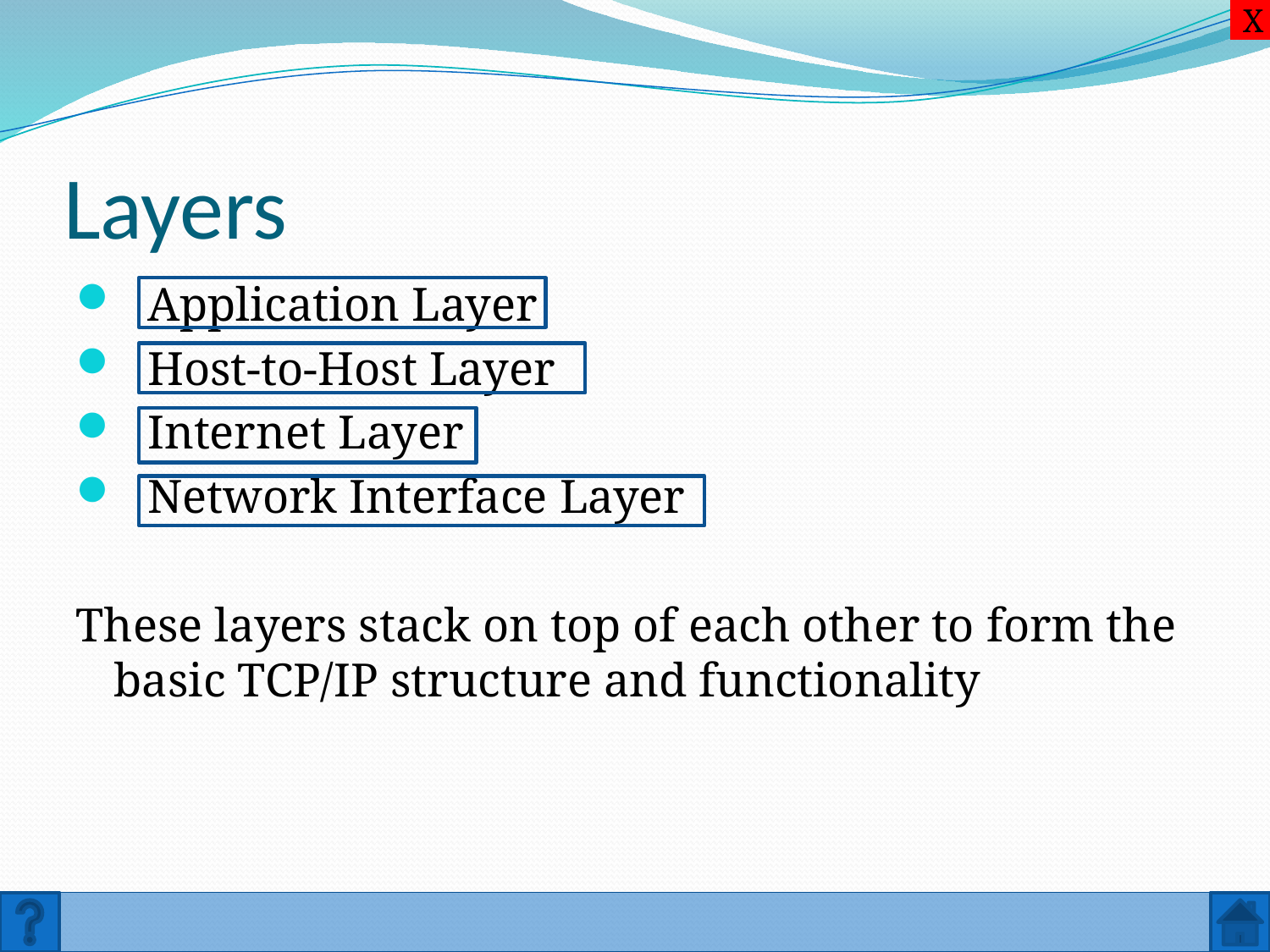

X
# Layers
Application Layer
Host-to-Host Layer
Internet Layer
Network Interface Layer

These layers stack on top of each other to form the basic TCP/IP structure and functionality